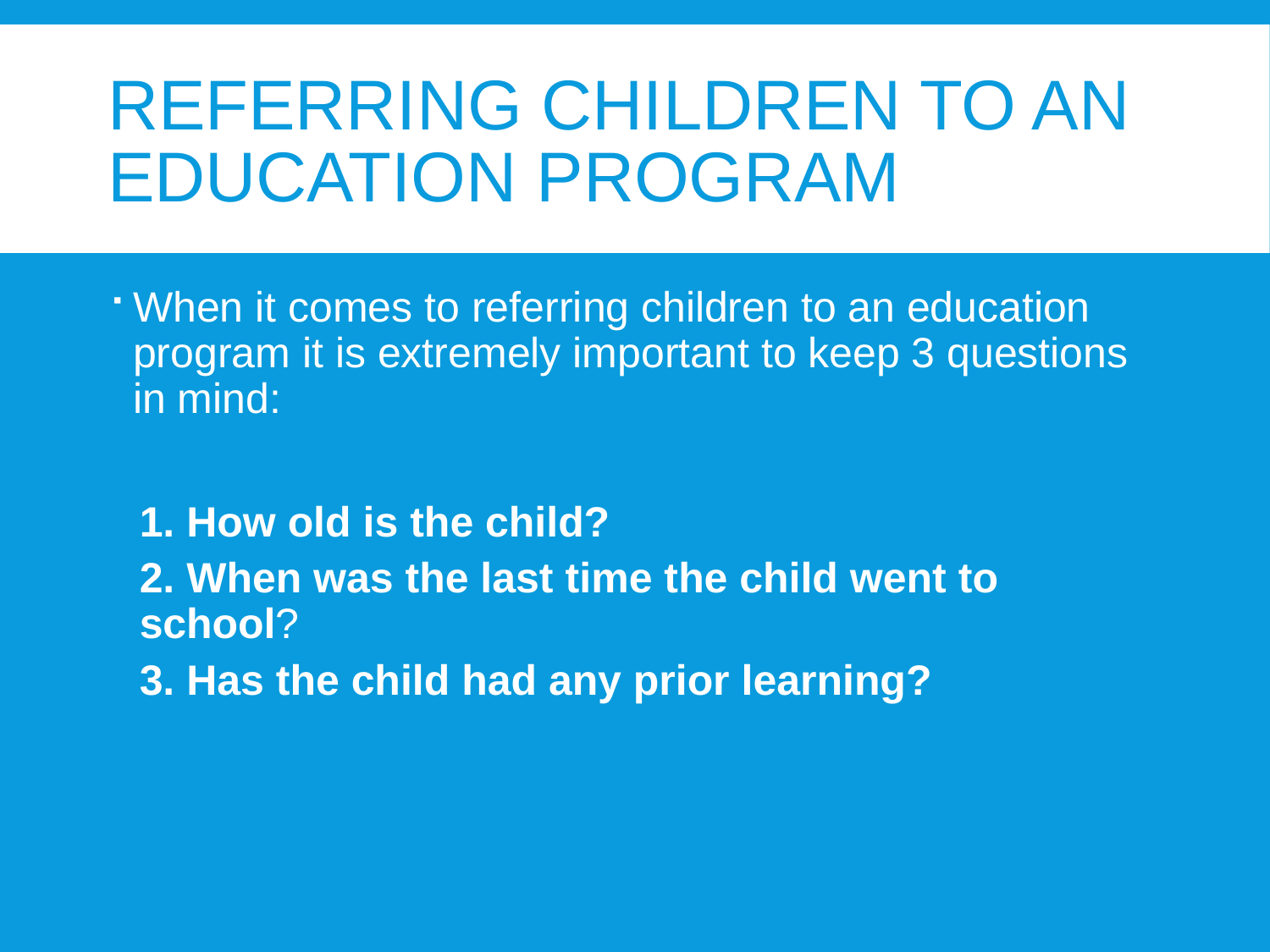

# Referring Children to an Education Program
When it comes to referring children to an education program it is extremely important to keep 3 questions in mind:

1. How old is the child?
2. When was the last time the child went to school?
3. Has the child had any prior learning?